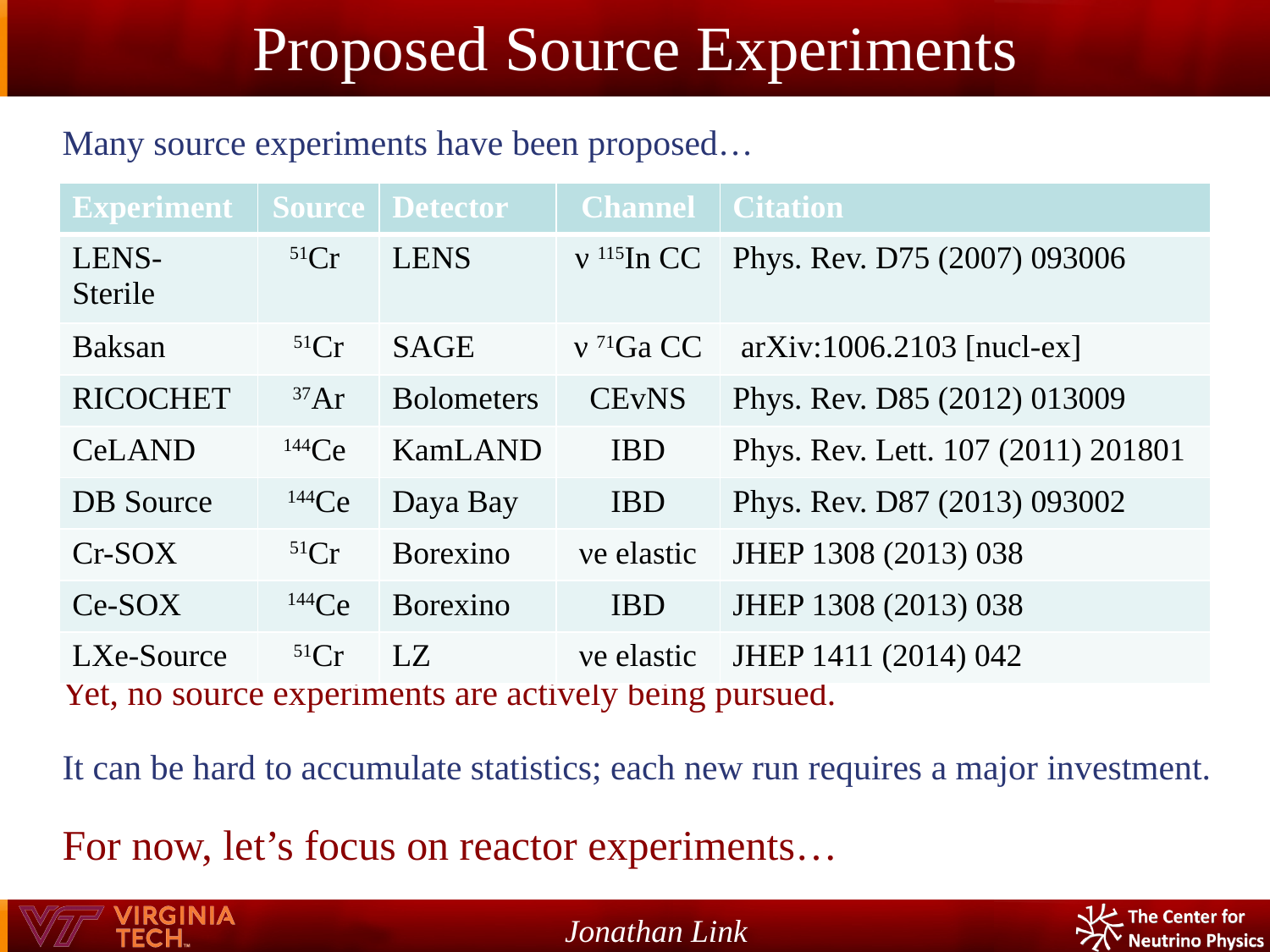

Proposed Source Experiments
Many source experiments have been proposed…

Yet, no source experiments are actively being pursued.
It can be hard to accumulate statistics; each new run requires a major investment.
For now, let’s focus on reactor experiments…
| Experiment | Source | Detector | Channel | Citation |
| --- | --- | --- | --- | --- |
| LENS-Sterile | 51Cr | LENS | ν 115In CC | Phys. Rev. D75 (2007) 093006 |
| Baksan | 51Cr | SAGE | ν 71Ga CC | arXiv:1006.2103 [nucl-ex] |
| RICOCHET | 37Ar | Bolometers | CEvNS | Phys. Rev. D85 (2012) 013009 |
| CeLAND | 144Ce | KamLAND | IBD | Phys. Rev. Lett. 107 (2011) 201801 |
| DB Source | 144Ce | Daya Bay | IBD | Phys. Rev. D87 (2013) 093002 |
| Cr-SOX | 51Cr | Borexino | νe elastic | JHEP 1308 (2013) 038 |
| Ce-SOX | 144Ce | Borexino | IBD | JHEP 1308 (2013) 038 |
| LXe-Source | 51Cr | LZ | νe elastic | JHEP 1411 (2014) 042 |
Jonathan Link